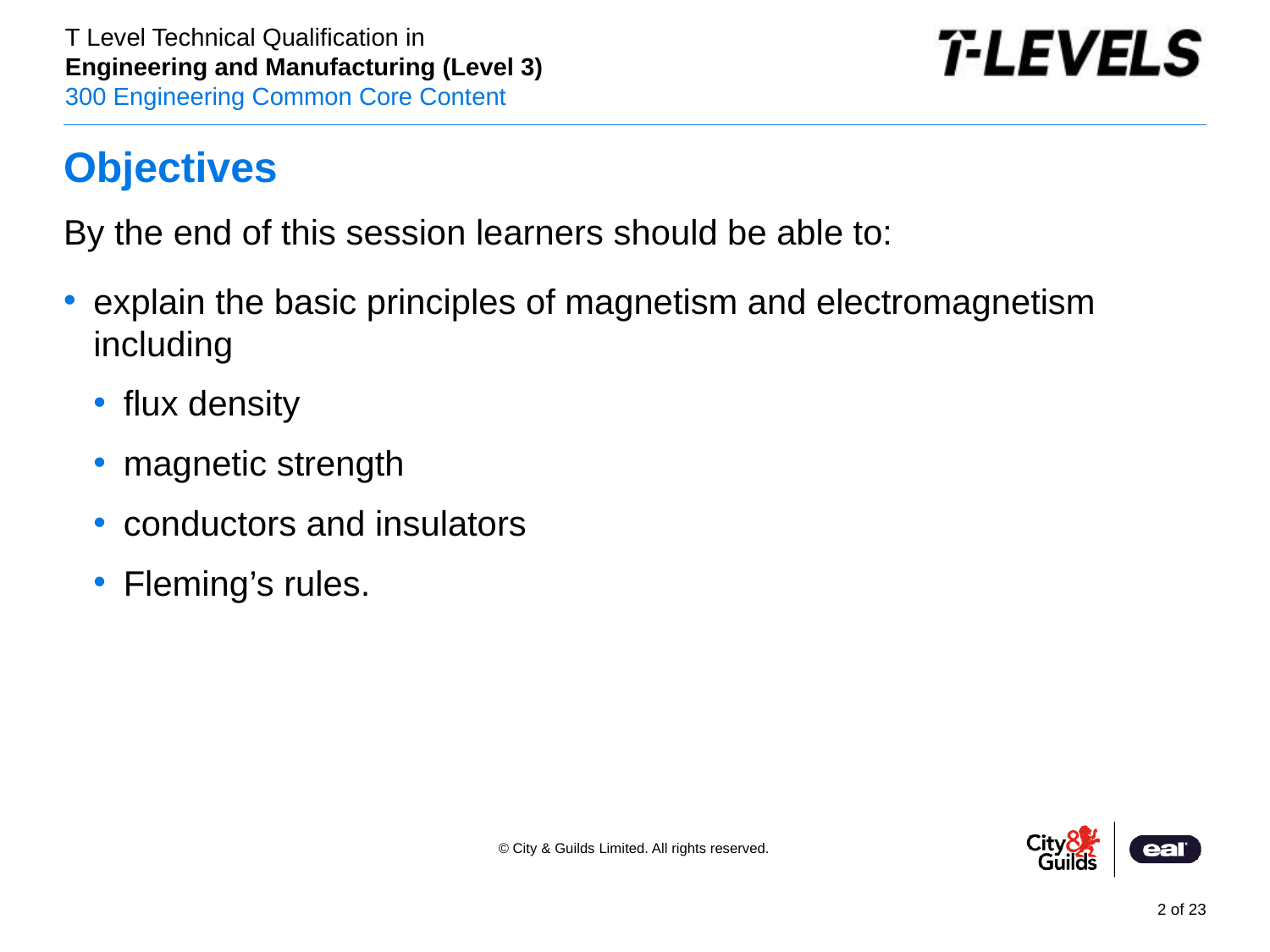

# Objectives
By the end of this session learners should be able to:
explain the basic principles of magnetism and electromagnetism including
flux density
magnetic strength
conductors and insulators
Fleming’s rules.